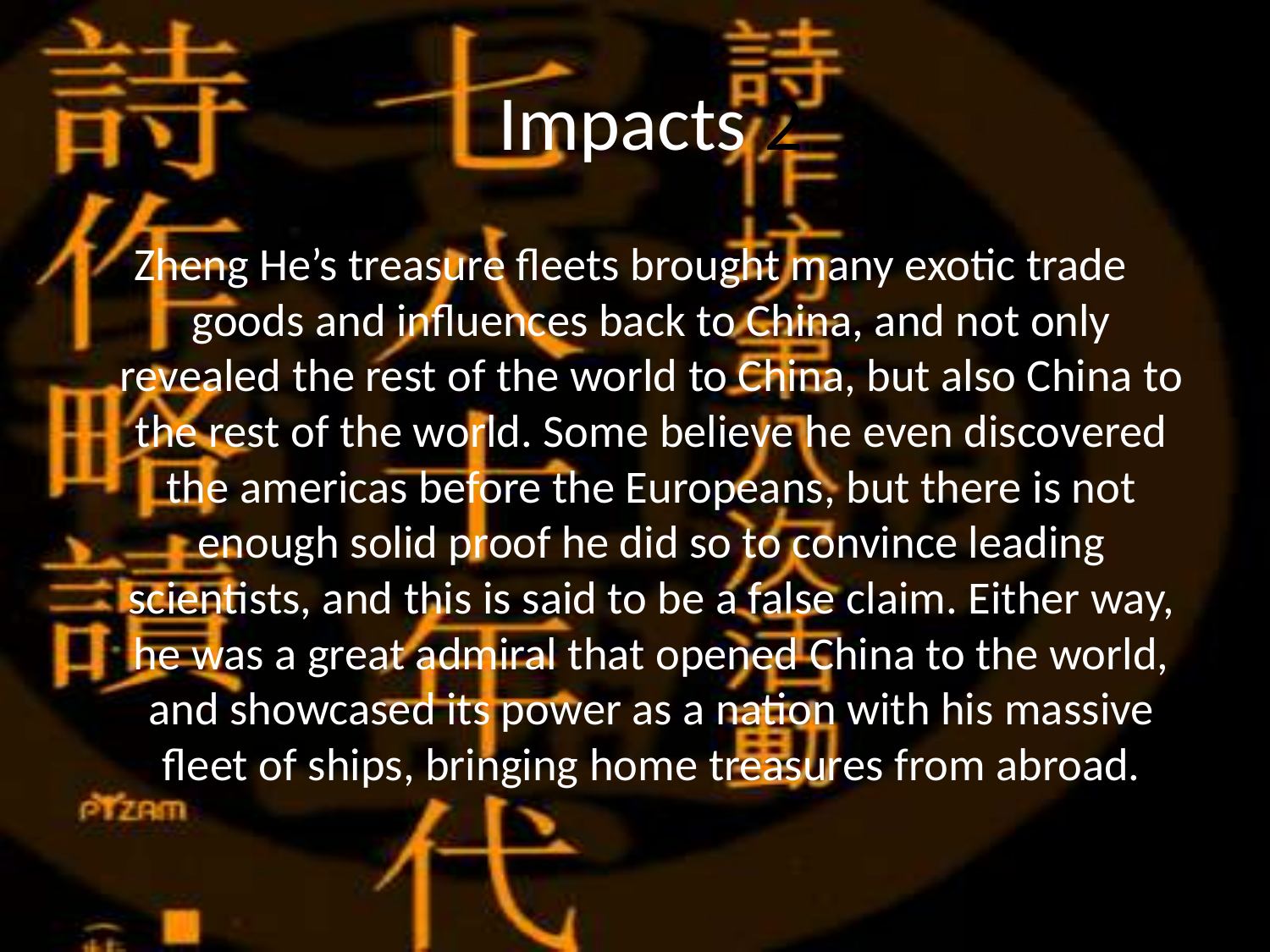

# Impacts 2
Zheng He’s treasure fleets brought many exotic trade goods and influences back to China, and not only revealed the rest of the world to China, but also China to the rest of the world. Some believe he even discovered the americas before the Europeans, but there is not enough solid proof he did so to convince leading scientists, and this is said to be a false claim. Either way, he was a great admiral that opened China to the world, and showcased its power as a nation with his massive fleet of ships, bringing home treasures from abroad.